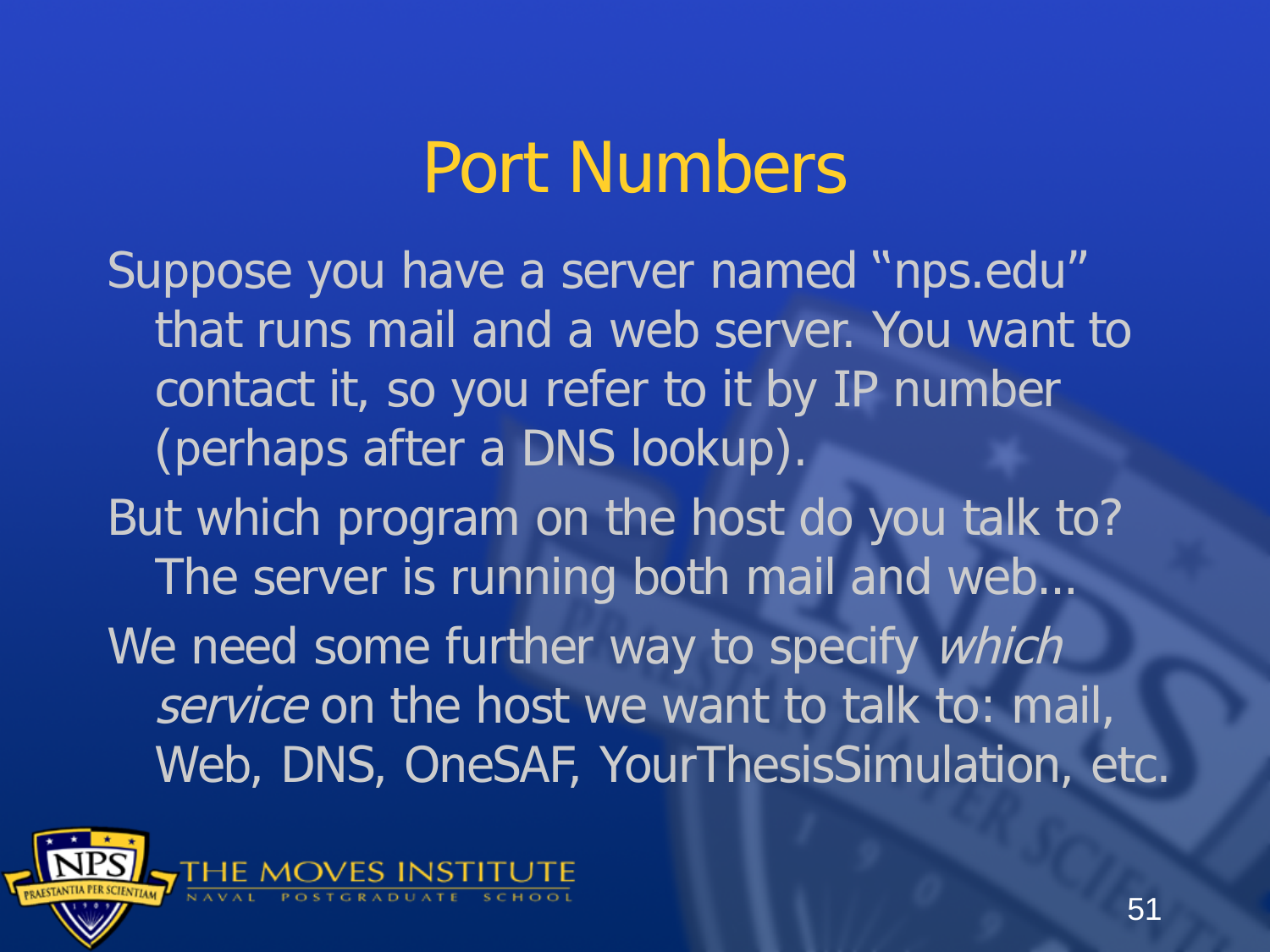

# Port Numbers
Suppose you have a server named “nps.edu” that runs mail and a web server. You want to contact it, so you refer to it by IP number (perhaps after a DNS lookup).
But which program on the host do you talk to? The server is running both mail and web…
We need some further way to specify which service on the host we want to talk to: mail, Web, DNS, OneSAF, YourThesisSimulation, etc.
51